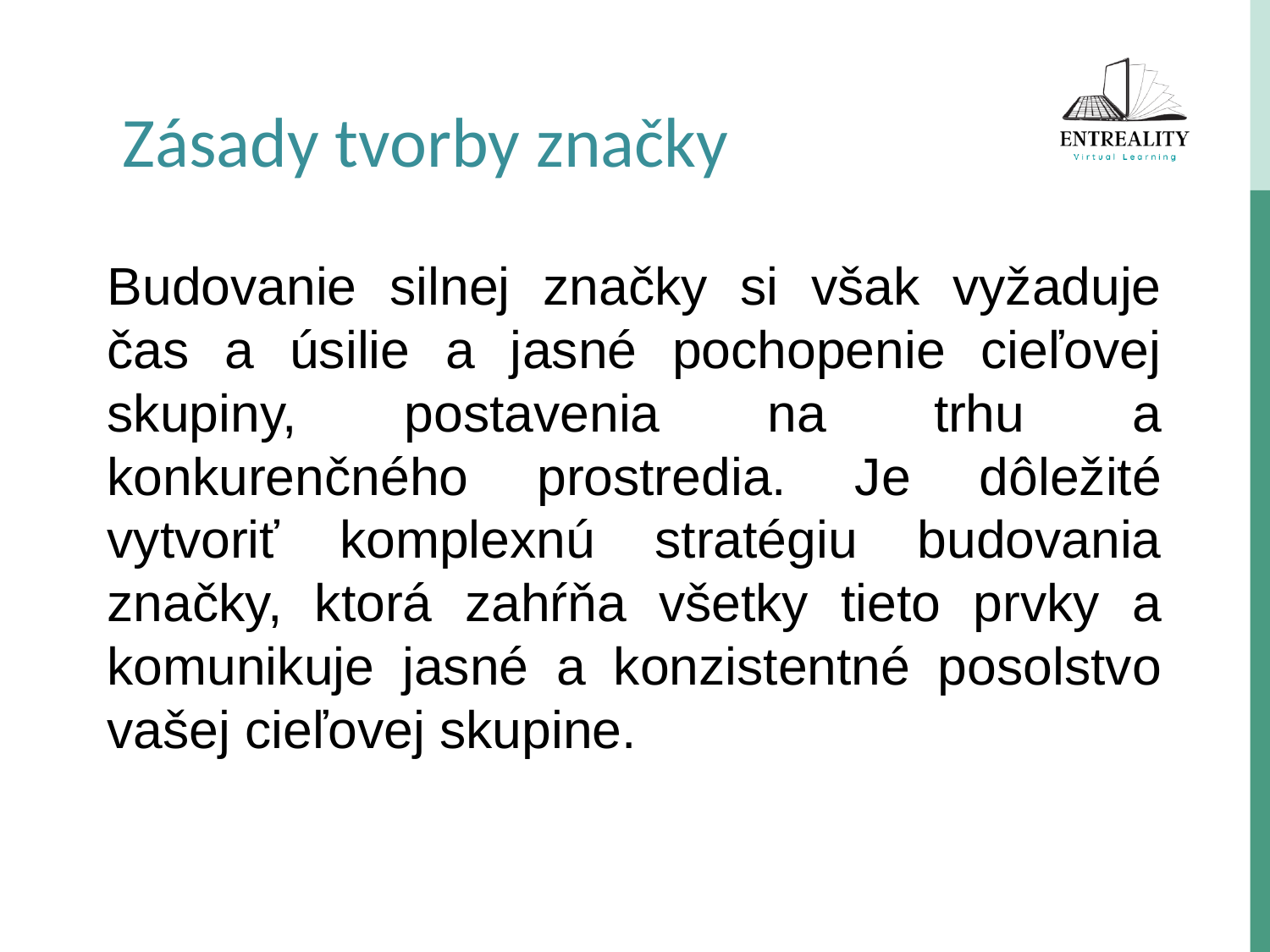

Zásady tvorby značky
Budovanie silnej značky si však vyžaduje čas a úsilie a jasné pochopenie cieľovej skupiny, postavenia na trhu a konkurenčného prostredia. Je dôležité vytvoriť komplexnú stratégiu budovania značky, ktorá zahŕňa všetky tieto prvky a komunikuje jasné a konzistentné posolstvo vašej cieľovej skupine.